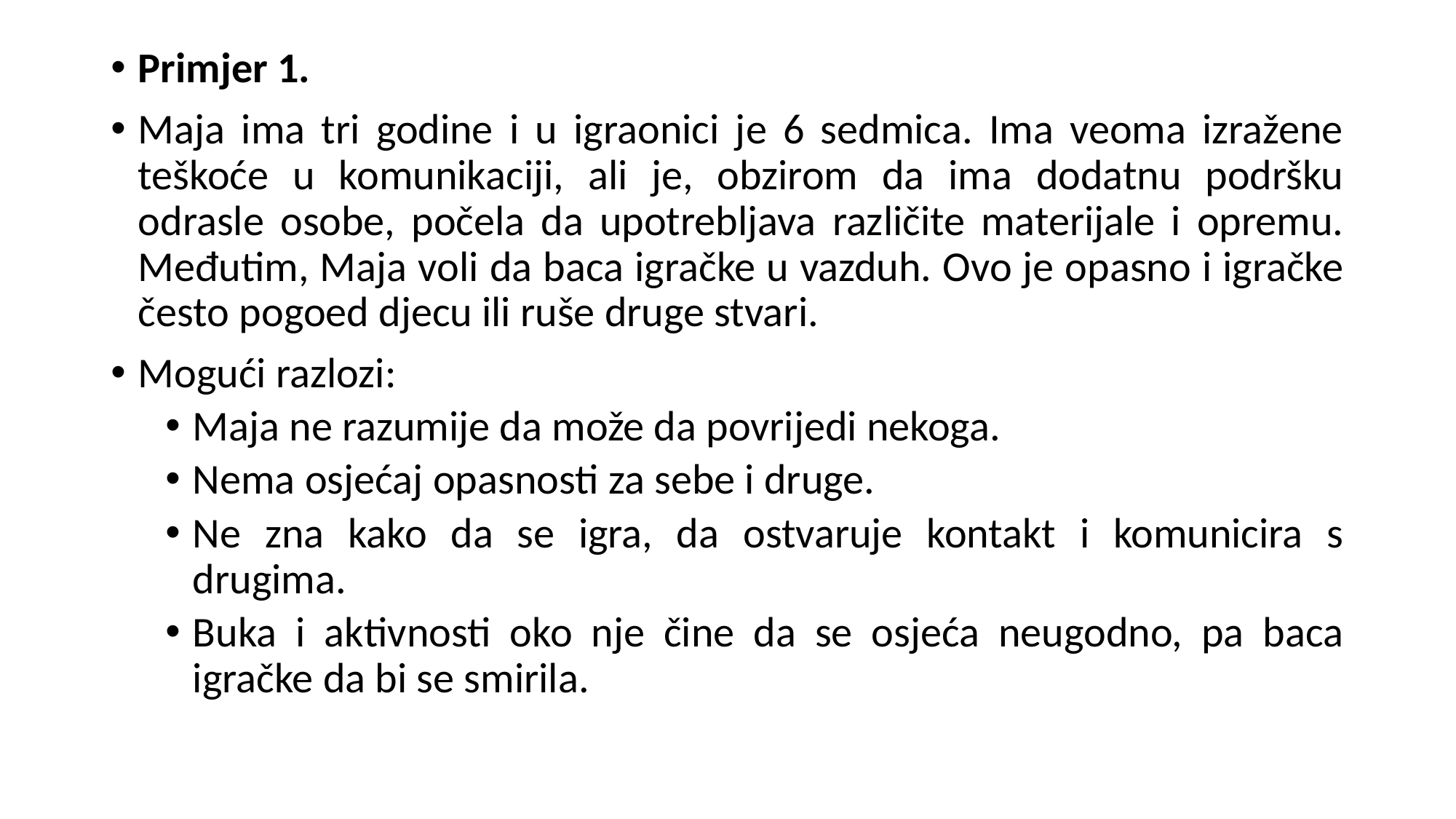

Primjer 1.
Maja ima tri godine i u igraonici je 6 sedmica. Ima veoma izražene teškoće u komunikaciji, ali je, obzirom da ima dodatnu podršku odrasle osobe, počela da upotrebljava različite materijale i opremu. Međutim, Maja voli da baca igračke u vazduh. Ovo je opasno i igračke često pogoed djecu ili ruše druge stvari.
Mogući razlozi:
Maja ne razumije da može da povrijedi nekoga.
Nema osjećaj opasnosti za sebe i druge.
Ne zna kako da se igra, da ostvaruje kontakt i komunicira s drugima.
Buka i aktivnosti oko nje čine da se osjeća neugodno, pa baca igračke da bi se smirila.